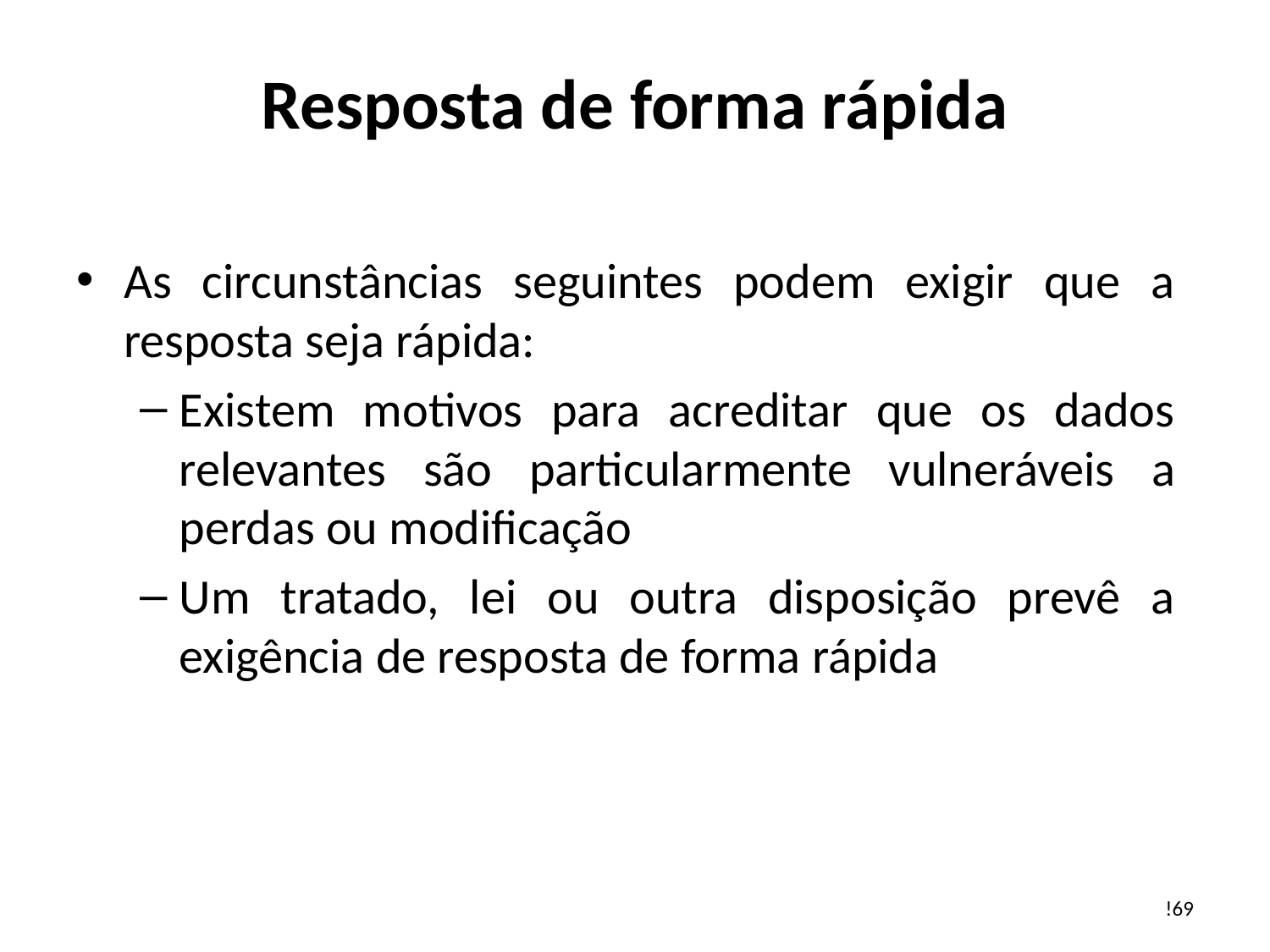

# Resposta de forma rápida
As circunstâncias seguintes podem exigir que a resposta seja rápida:
Existem motivos para acreditar que os dados relevantes são particularmente vulneráveis ​​a perdas ou modificação
Um tratado, lei ou outra disposição prevê a exigência de resposta de forma rápida

!69